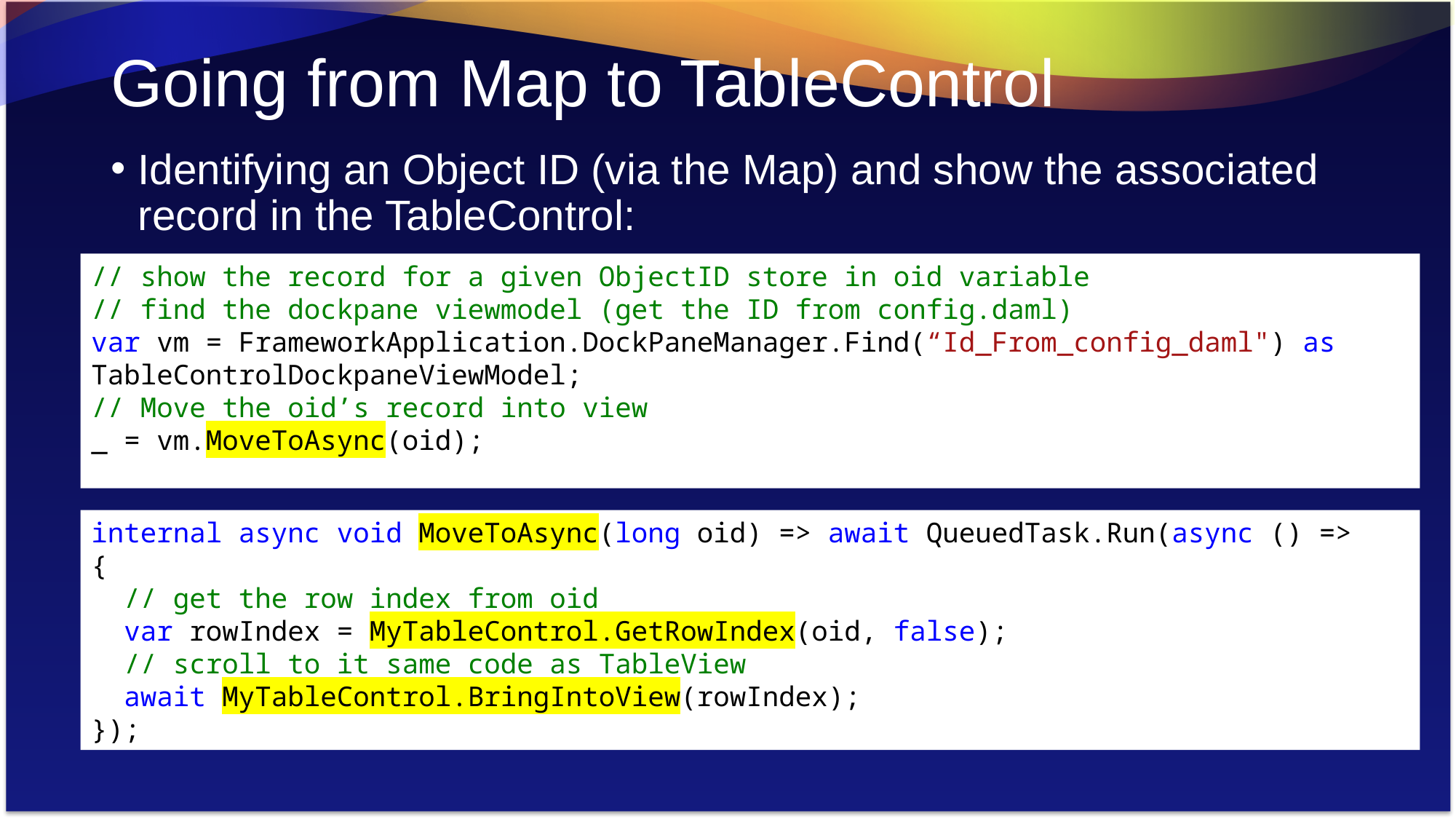

# Going from Map to TableControl
Identifying an Object ID (via the Map) and show the associated record in the TableControl:

// show the record for a given ObjectID store in oid variable
// find the dockpane viewmodel (get the ID from config.daml)
var vm = FrameworkApplication.DockPaneManager.Find(“Id_From_config_daml") as TableControlDockpaneViewModel;
// Move the oid’s record into view
_ = vm.MoveToAsync(oid);

internal async void MoveToAsync(long oid) => await QueuedTask.Run(async () =>
{
  // get the row index from oid
  var rowIndex = MyTableControl.GetRowIndex(oid, false);
  // scroll to it same code as TableView
  await MyTableControl.BringIntoView(rowIndex);
});